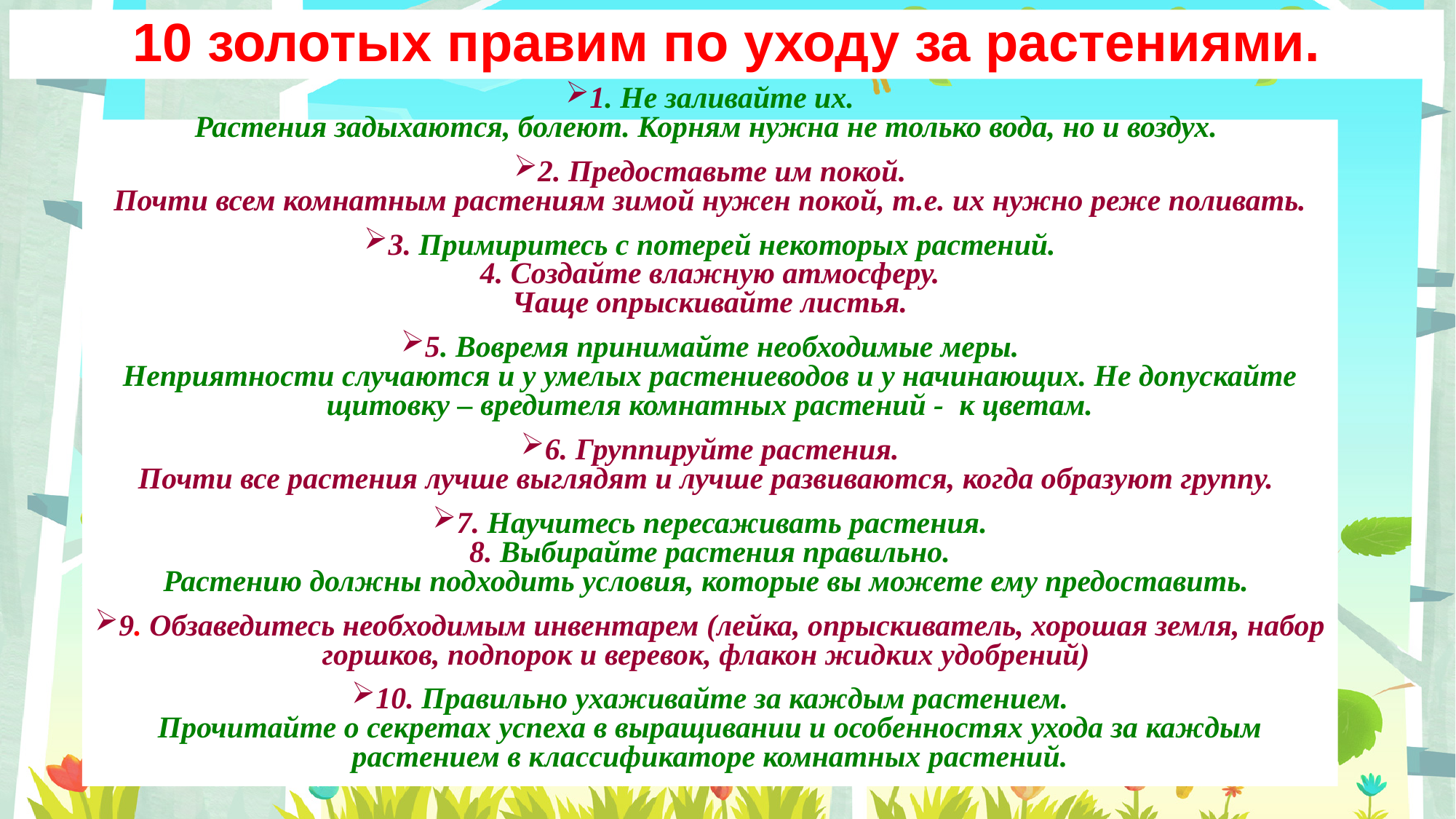

# 10 золотых правим по уходу за растениями.
1. Не заливайте их.
Растения задыхаются, болеют. Корням нужна не только вода, но и воздух.
2. Предоставьте им покой.
Почти всем комнатным растениям зимой нужен покой, т.е. их нужно реже поливать.
3. Примиритесь с потерей некоторых растений.
4. Создайте влажную атмосферу.
Чаще опрыскивайте листья.
5. Вовремя принимайте необходимые меры.
Неприятности случаются и у умелых растениеводов и у начинающих. Не допускайте щитовку – вредителя комнатных растений -  к цветам.
6. Группируйте растения.
Почти все растения лучше выглядят и лучше развиваются, когда образуют группу.
7. Научитесь пересаживать растения.
8. Выбирайте растения правильно.
Растению должны подходить условия, которые вы можете ему предоставить.
9. Обзаведитесь необходимым инвентарем (лейка, опрыскиватель, хорошая земля, набор горшков, подпорок и веревок, флакон жидких удобрений)
10. Правильно ухаживайте за каждым растением.
Прочитайте о секретах успеха в выращивании и особенностях ухода за каждым растением в классификаторе комнатных растений.